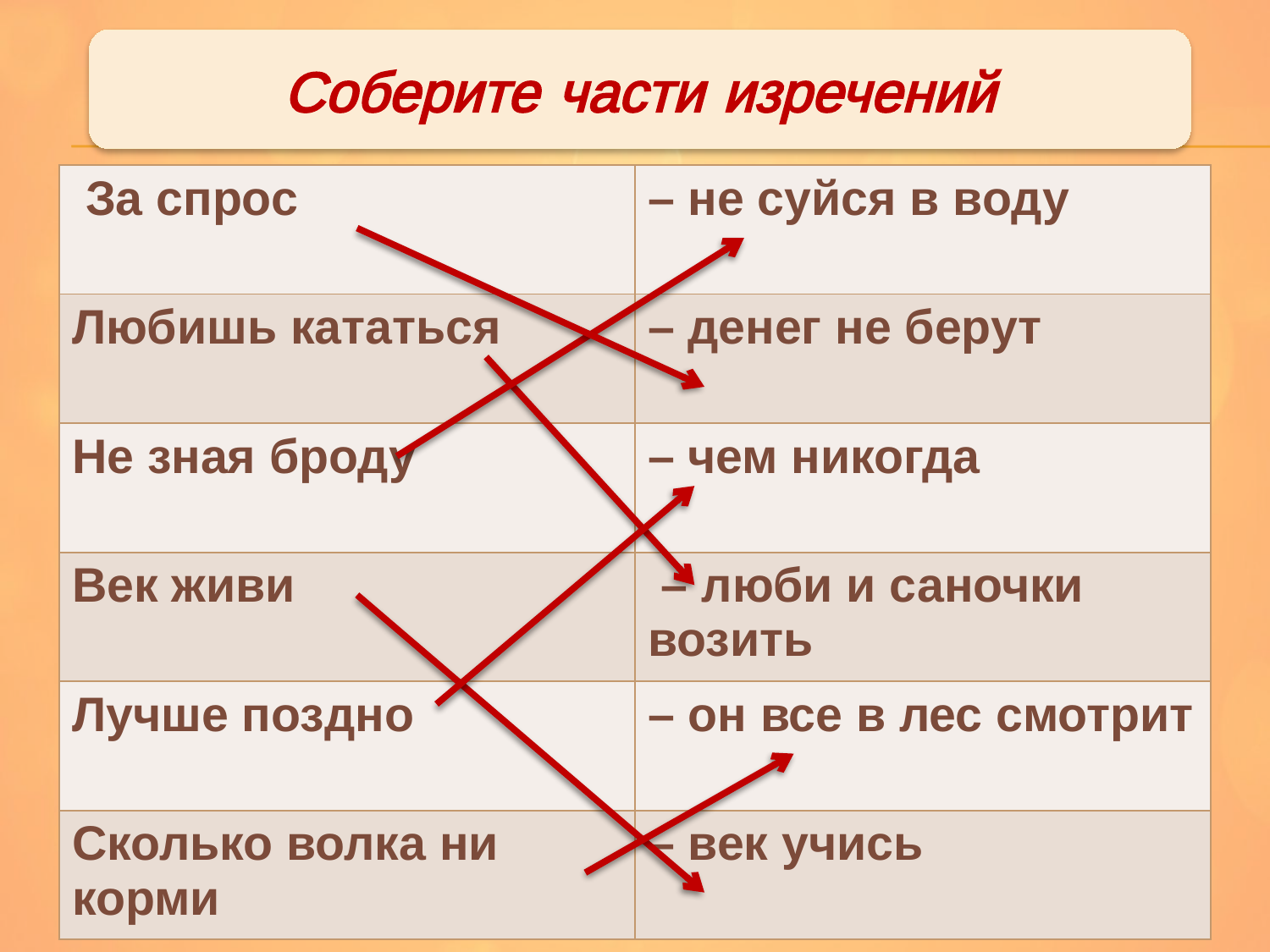

Соберите части изречений
| За спрос | – не суйся в воду |
| --- | --- |
| Любишь кататься | – денег не берут |
| Не зная броду | – чем никогда |
| Век живи | – люби и саночки возить |
| Лучше поздно | – он все в лес смотрит |
| Сколько волка ни корми | – век учись |